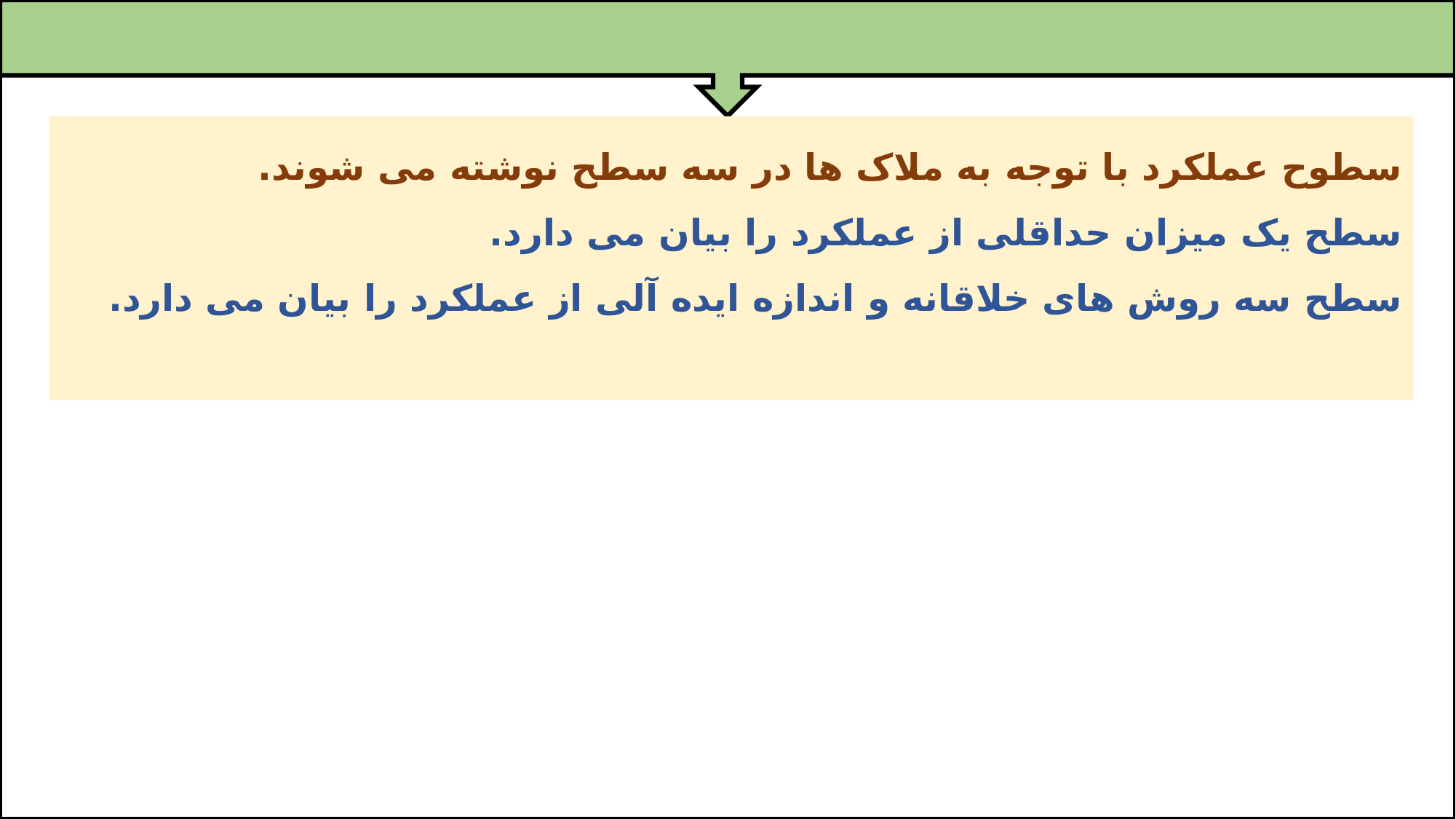

سطوح عملکرد با توجه به ملاک ها در سه سطح نوشته می شوند.
سطح یک میزان حداقلی از عملکرد را بیان می دارد.
سطح سه روش های خلاقانه و اندازه ایده آلی از عملکرد را بیان می دارد.